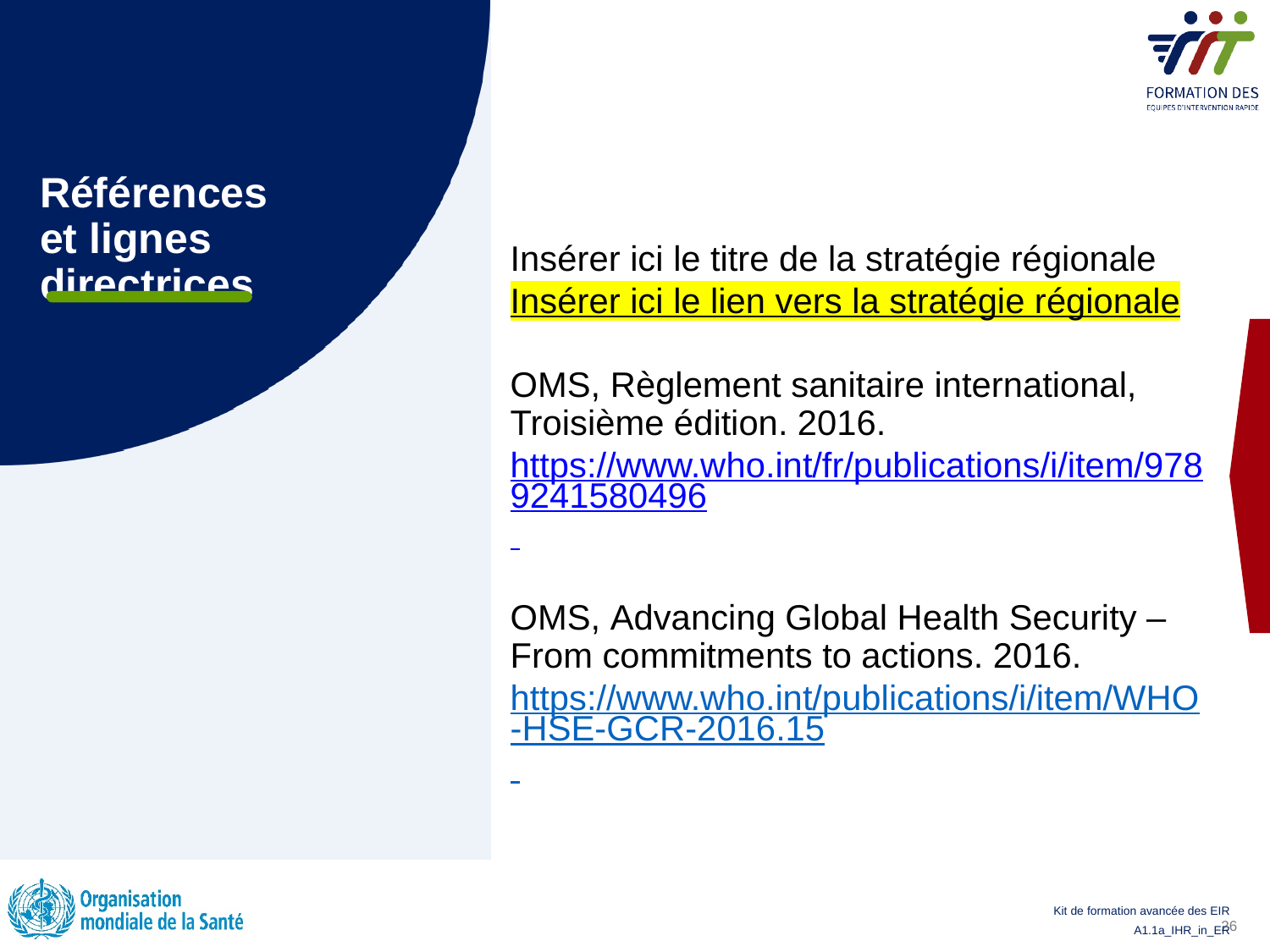

# Références et lignes directrices
Insérer ici le titre de la stratégie régionale
Insérer ici le lien vers la stratégie régionale

OMS, Règlement sanitaire international, Troisième édition. 2016.
https://www.who.int/fr/publications/i/item/9789241580496

OMS, Advancing Global Health Security – From commitments to actions. 2016.
https://www.who.int/publications/i/item/WHO-HSE-GCR-2016.15